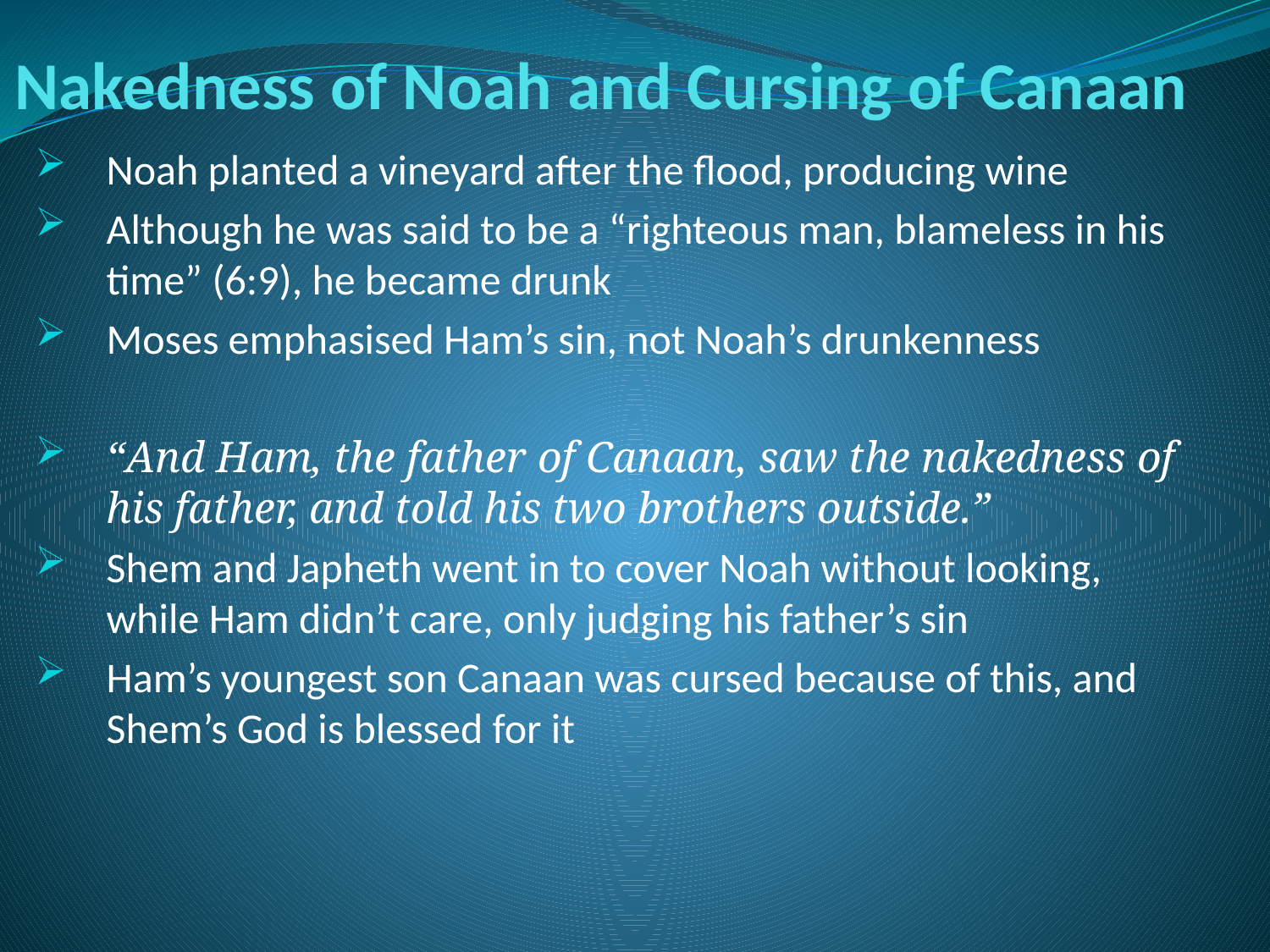

# Nakedness of Noah and Cursing of Canaan ­
Noah planted a vineyard after the flood, producing wine
Although he was said to be a “righteous man, blameless in his time” (6:9), he became drunk
Moses emphasised Ham’s sin, not Noah’s drunkenness

“And Ham, the father of Canaan, saw the nakedness of his father, and told his two brothers outside.”
Shem and Japheth went in to cover Noah without looking, while Ham didn’t care, only judging his father’s sin
Ham’s youngest son Canaan was cursed because of this, and Shem’s God is blessed for it